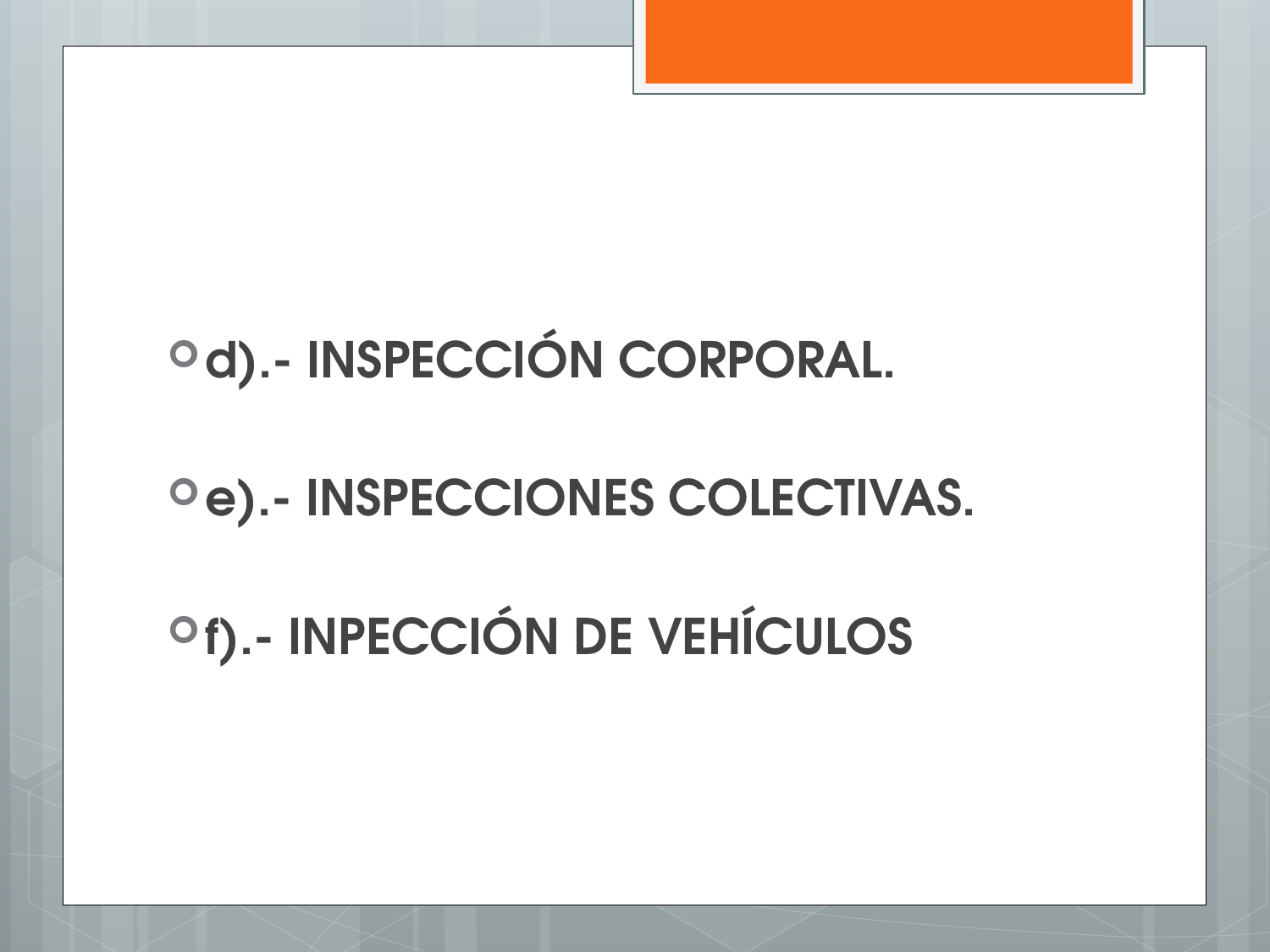

#
d).- INSPECCIÓN CORPORAL.

e).- INSPECCIONES COLECTIVAS.

f).- INPECCIÓN DE VEHÍCULOS